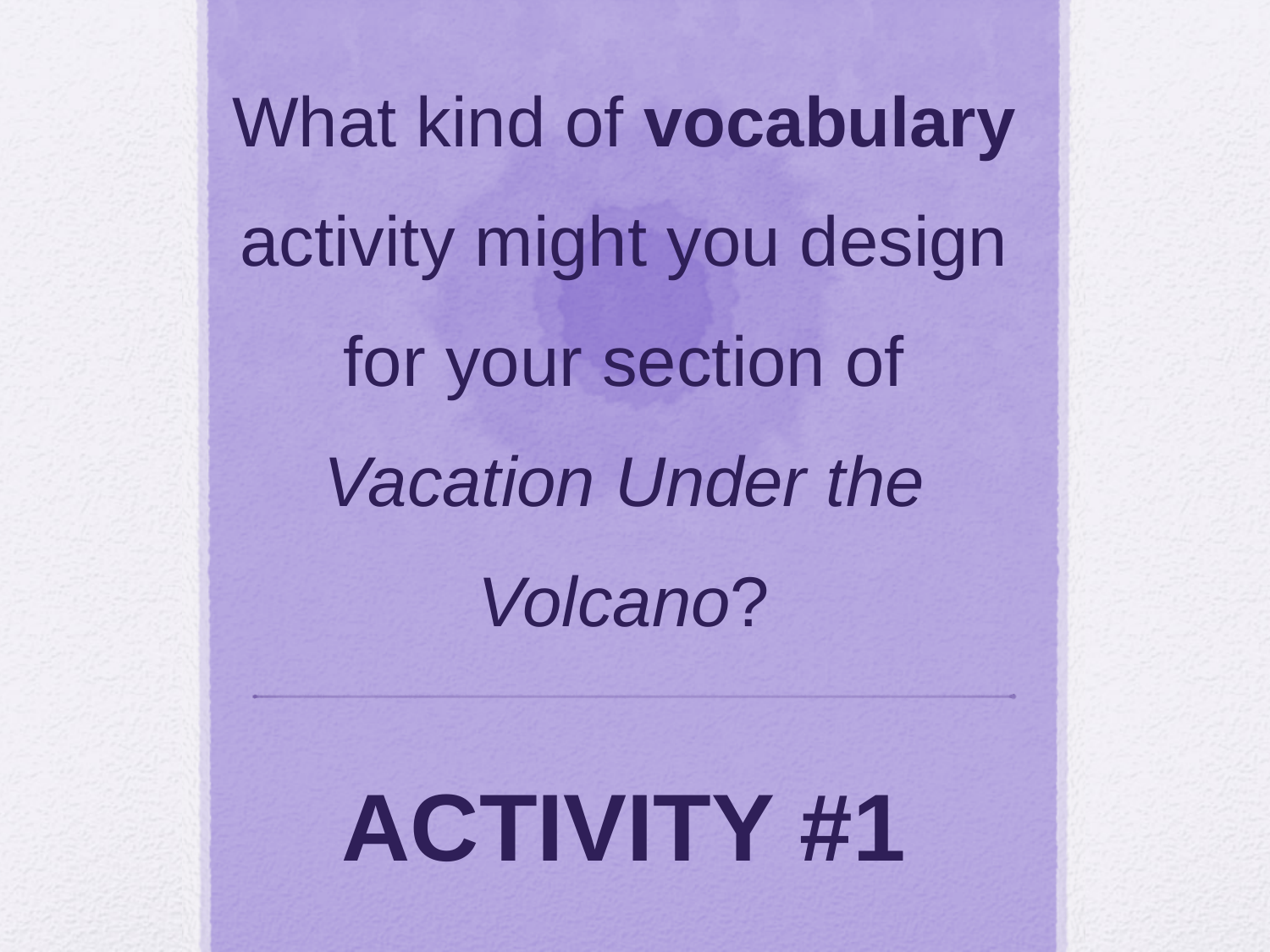

# What kind of vocabulary activity might you design for your section of Vacation Under the Volcano? ACTIVITY #1